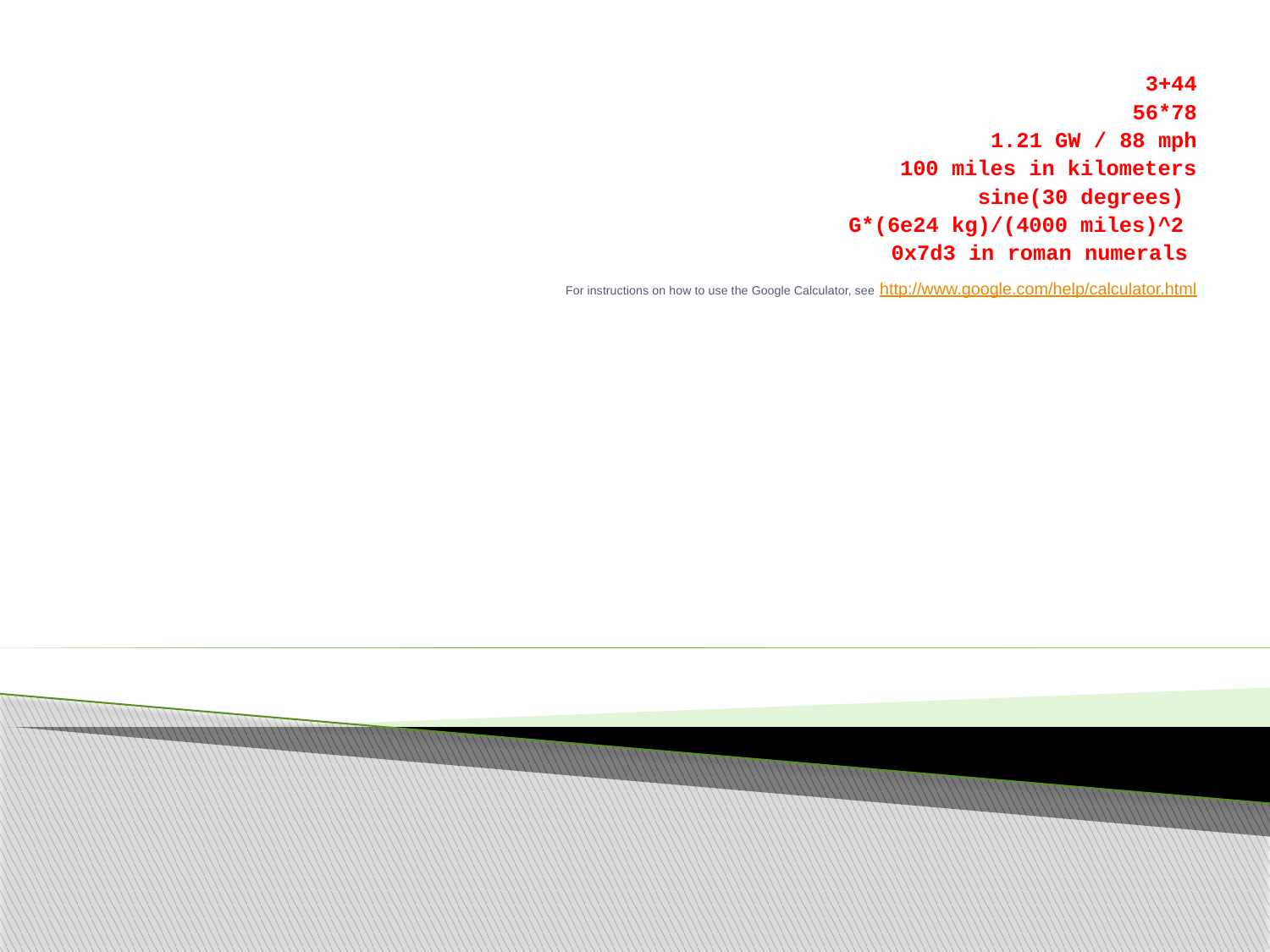

3+44
56*78
1.21 GW / 88 mph
100 miles in kilometers
sine(30 degrees)
G*(6e24 kg)/(4000 miles)^2
0x7d3 in roman numerals

For instructions on how to use the Google Calculator, see http://www.google.com/help/calculator.html